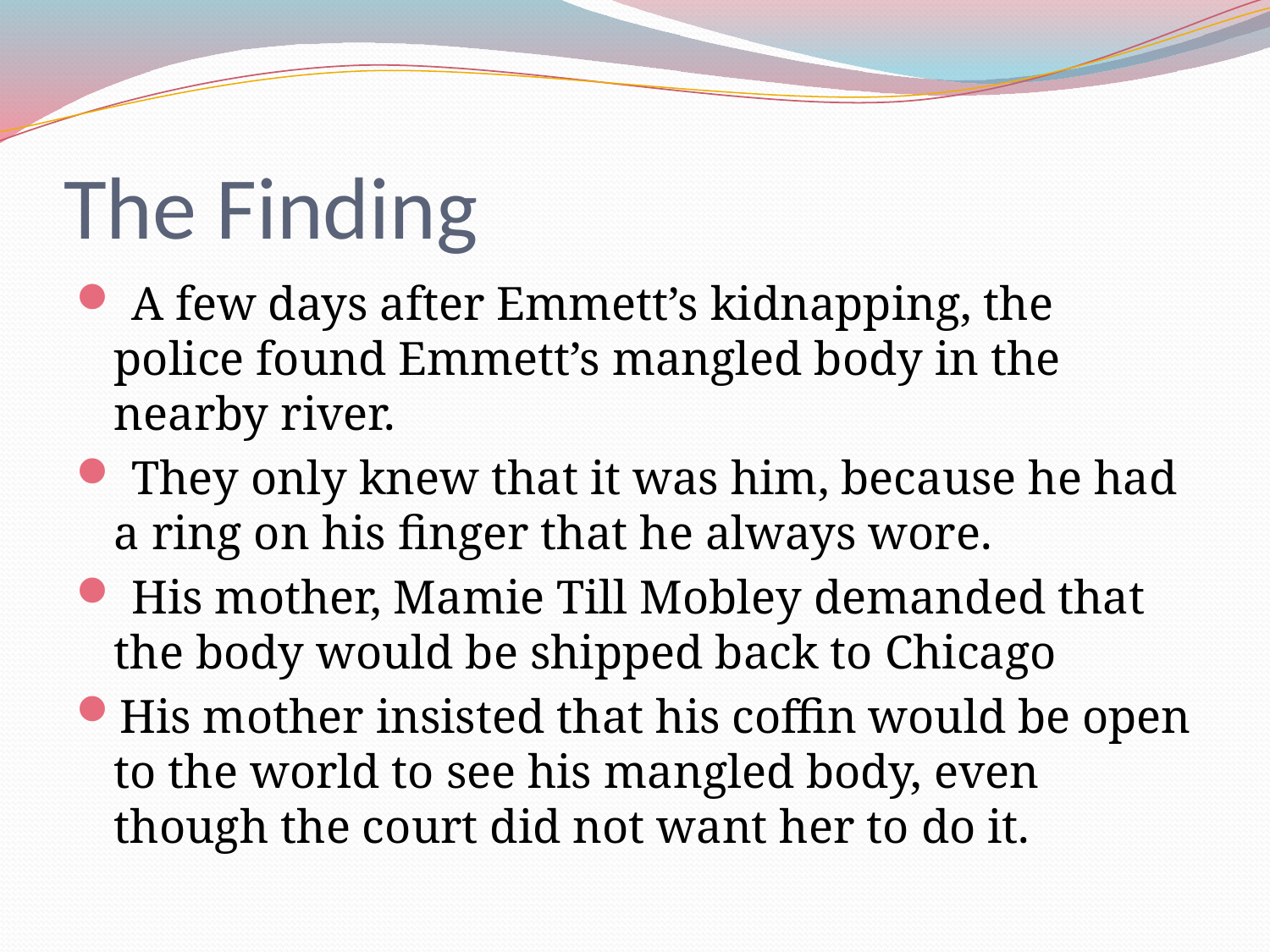

# The Finding
 A few days after Emmett’s kidnapping, the police found Emmett’s mangled body in the nearby river.
 They only knew that it was him, because he had a ring on his finger that he always wore.
 His mother, Mamie Till Mobley demanded that the body would be shipped back to Chicago
His mother insisted that his coffin would be open to the world to see his mangled body, even though the court did not want her to do it.